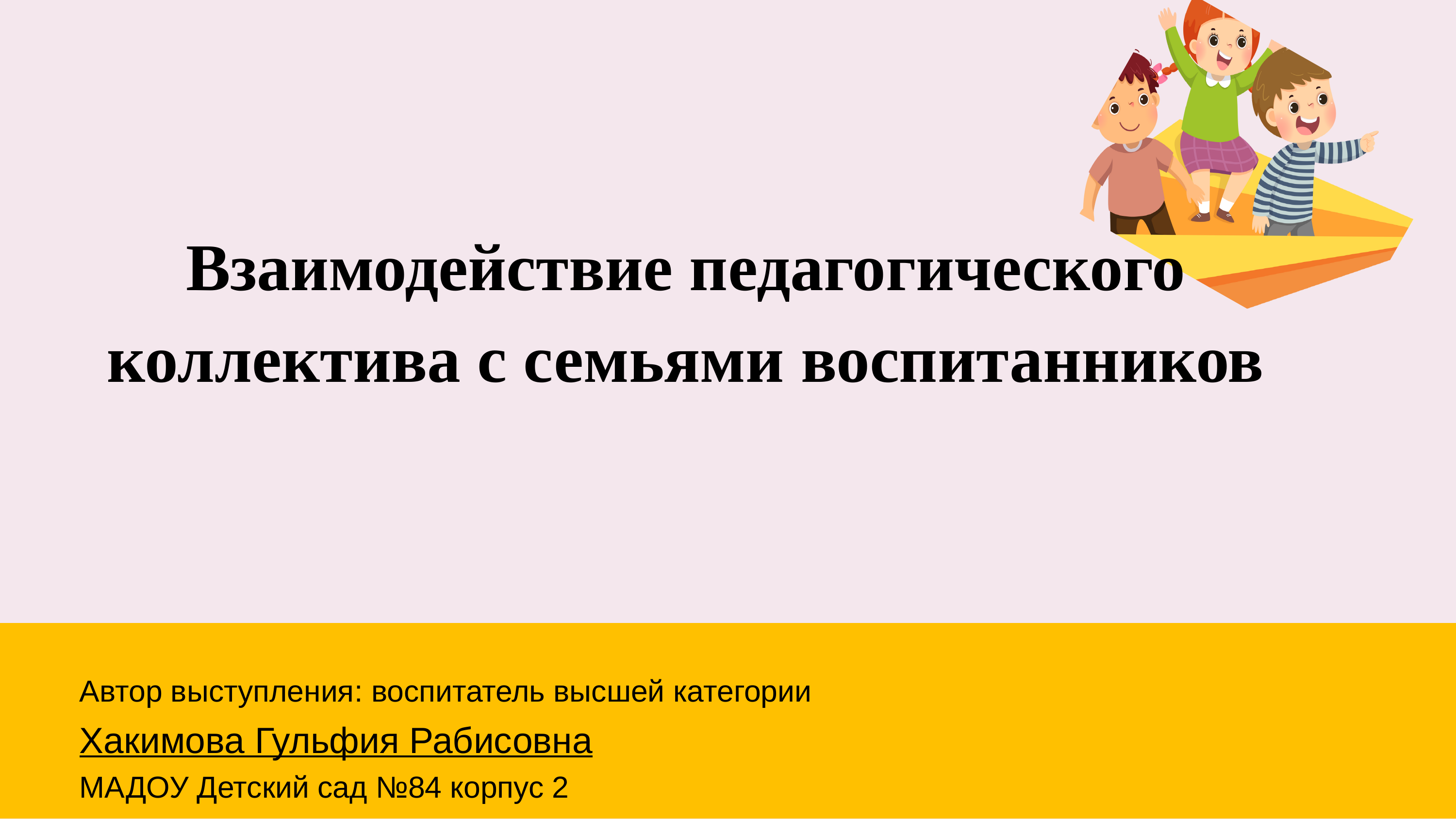

Взаимодействие педагогического коллектива с семьями воспитанников

Автор выступления: воспитатель высшей категории
Хакимова Гульфия Рабисовна
МАДОУ Детский сад №84 корпус 2